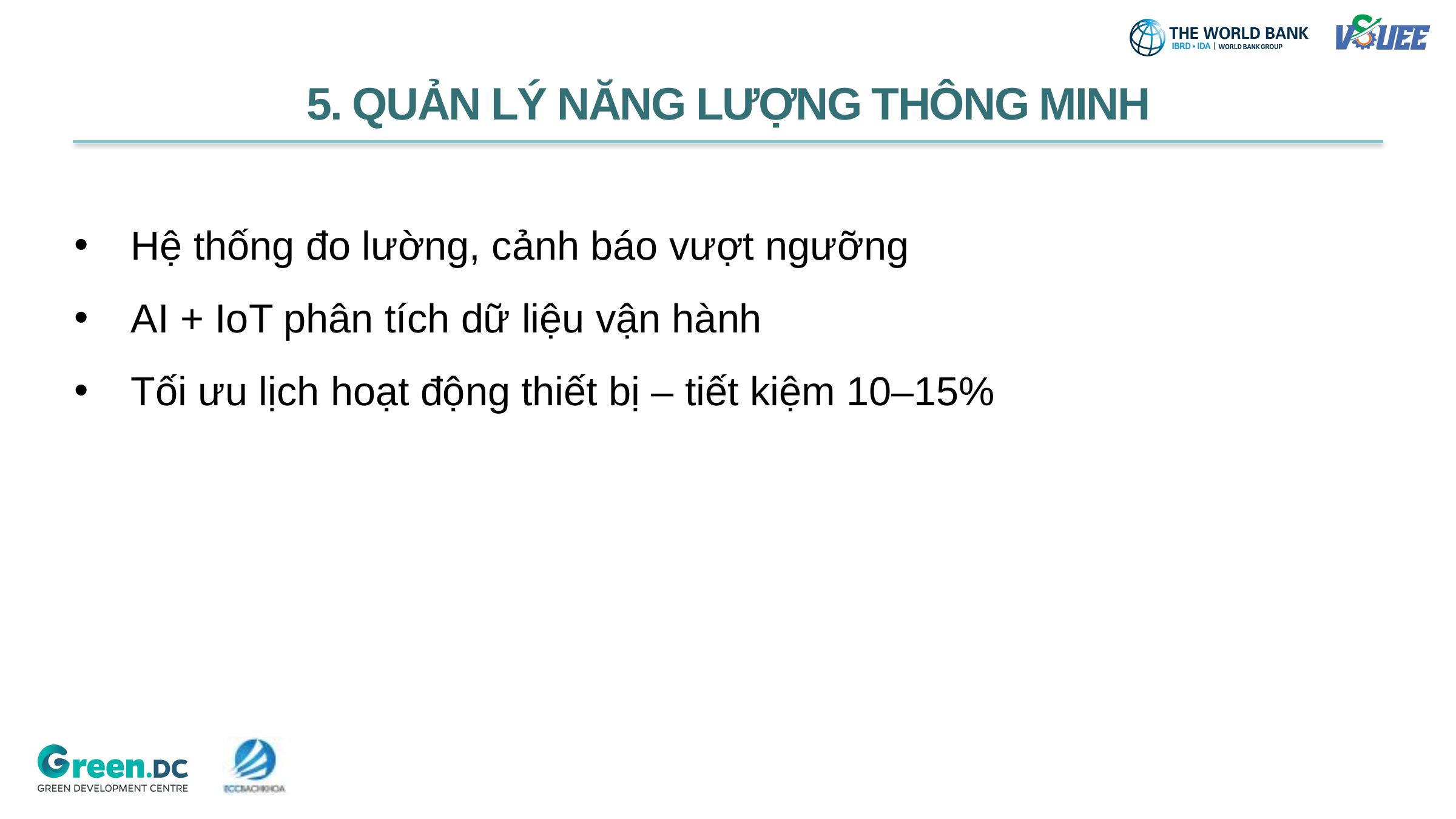

5. QUẢN LÝ NĂNG LƯỢNG THÔNG MINH
Hệ thống đo lường, cảnh báo vượt ngưỡng
AI + IoT phân tích dữ liệu vận hành
Tối ưu lịch hoạt động thiết bị – tiết kiệm 10–15%